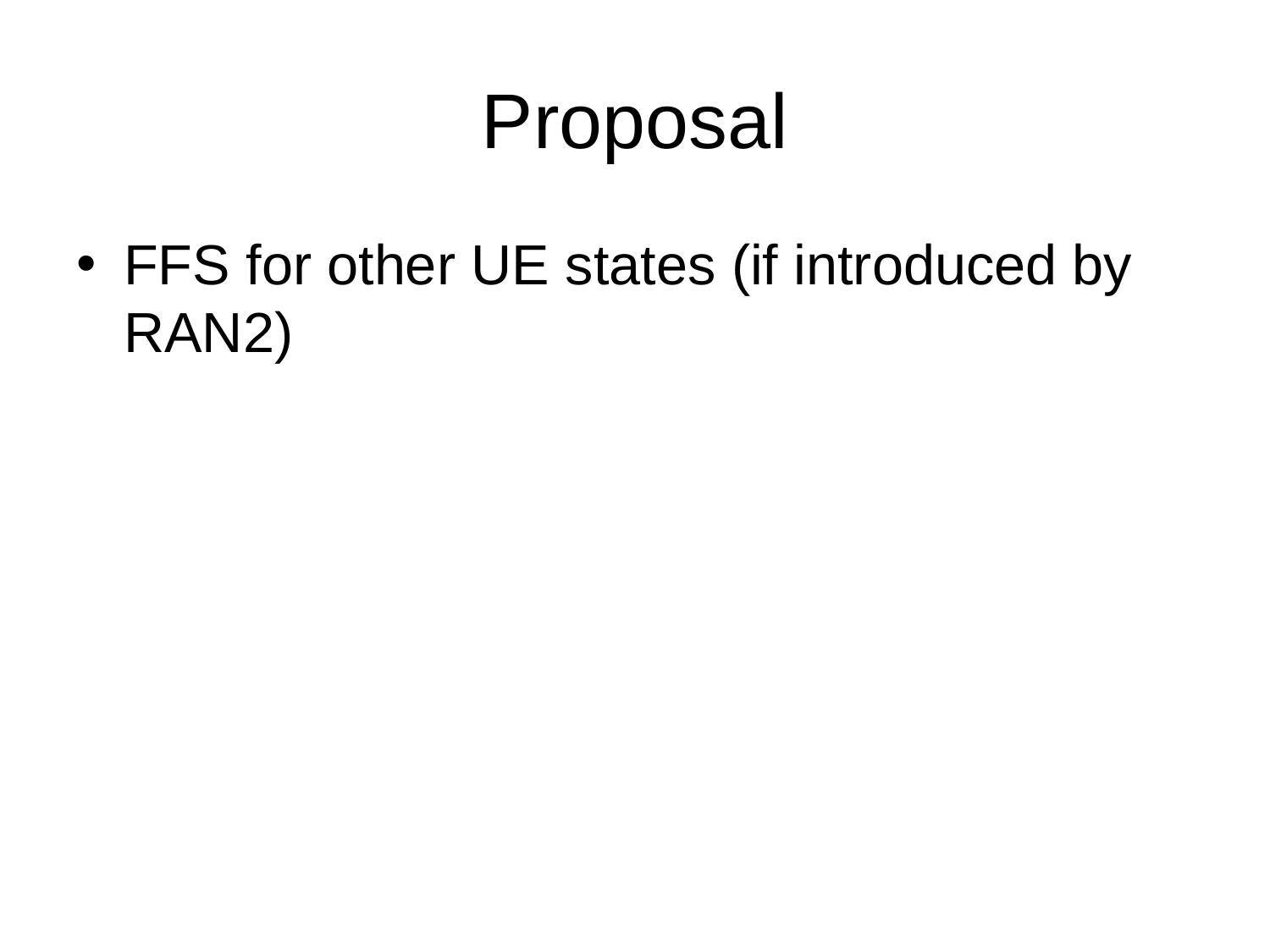

# Proposal
FFS for other UE states (if introduced by RAN2)